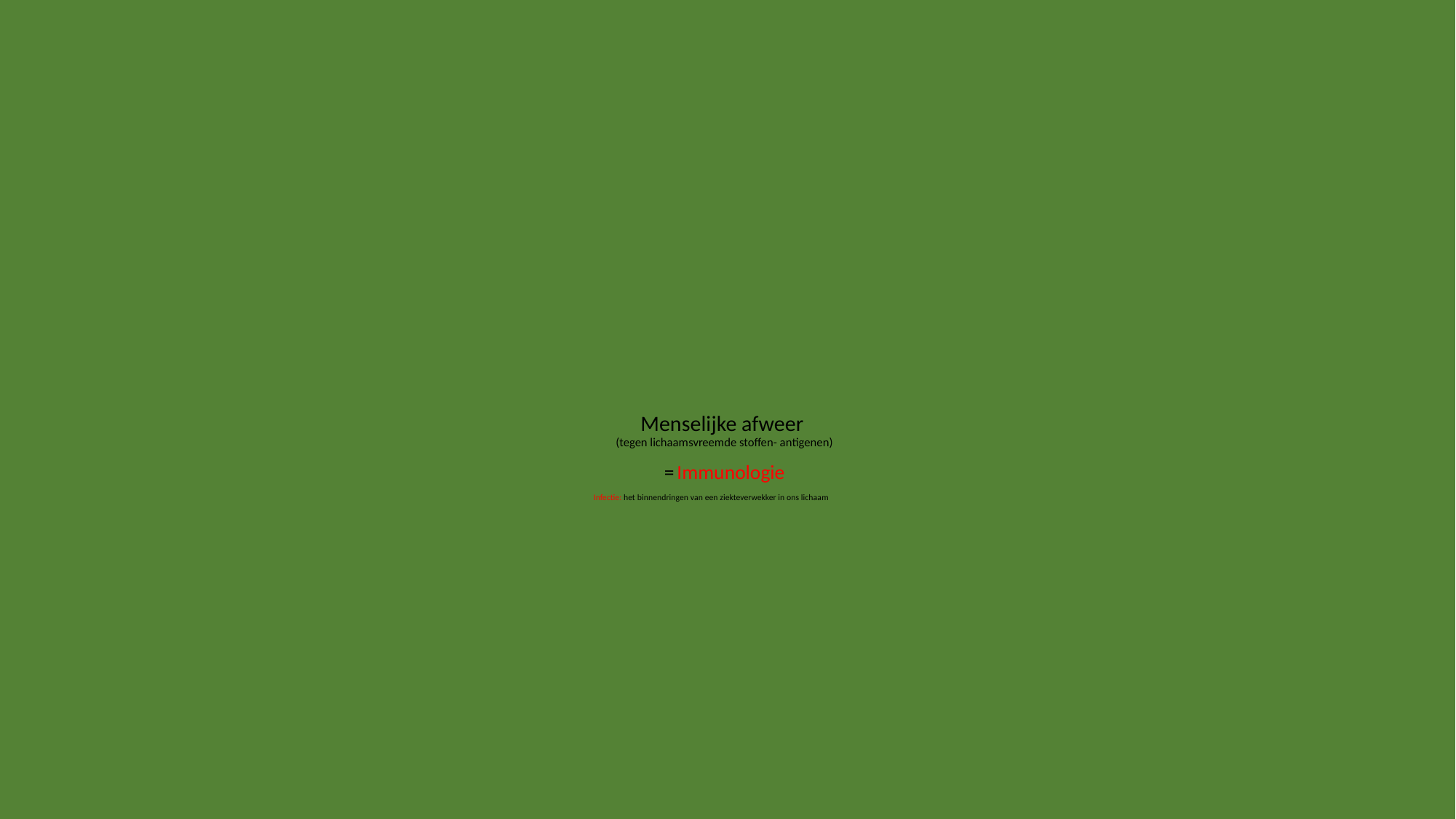

# Menselijke afweer (tegen lichaamsvreemde stoffen- antigenen) = Immunologie Infectie: het binnendringen van een ziekteverwekker in ons lichaam